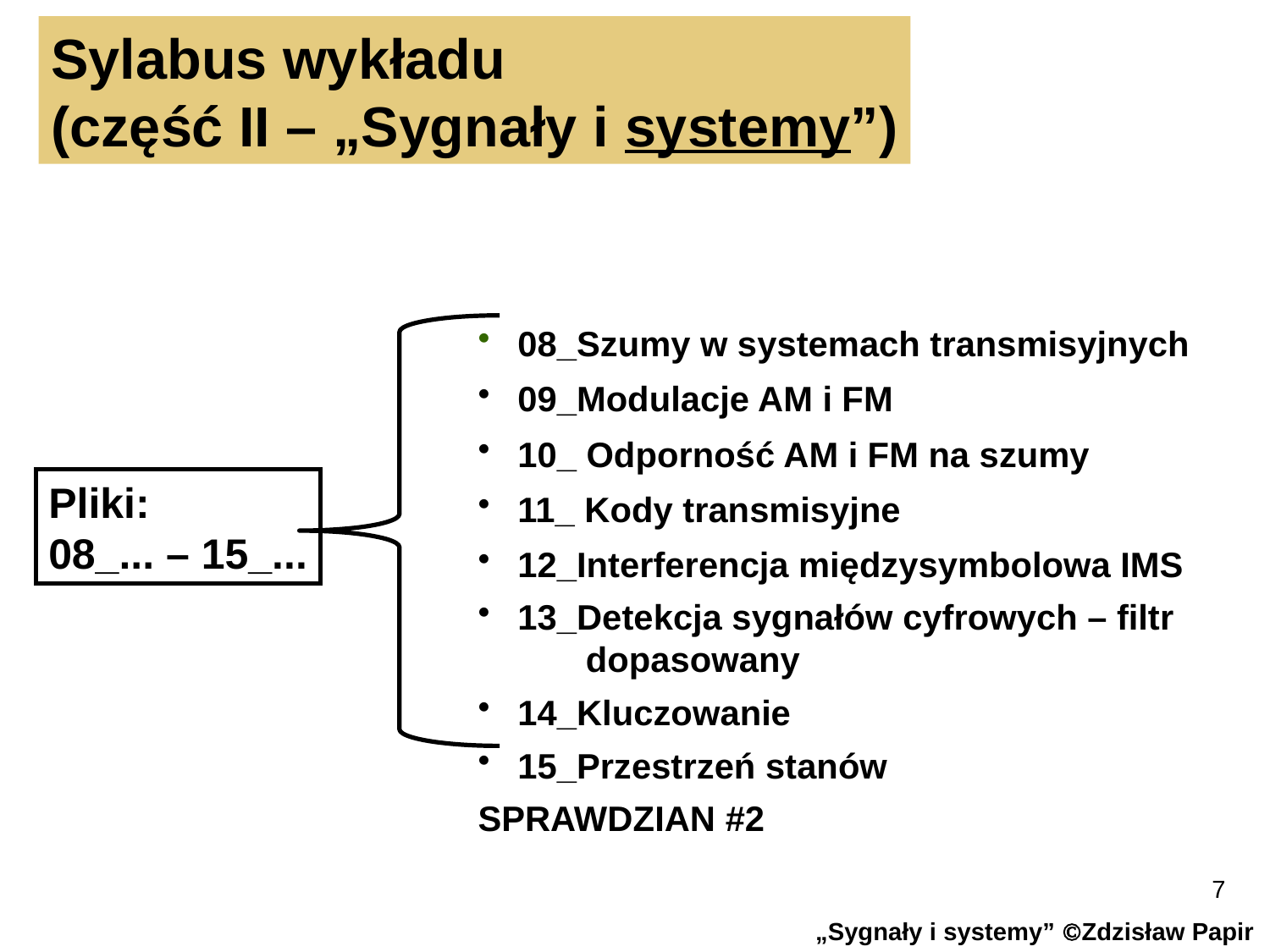

Sylabus wykładu
(część II – „Sygnały i systemy”)

 08_Szumy w systemach transmisyjnych
 09_Modulacje AM i FM
 10_ Odporność AM i FM na szumy
 11_ Kody transmisyjne
 12_Interferencja międzysymbolowa IMS
 13_Detekcja sygnałów cyfrowych – filtr
        dopasowany
 14_Kluczowanie
 15_Przestrzeń stanów
SPRAWDZIAN #2
Pliki:
08_... – 15_...
7
„Sygnały i systemy” ©Zdzisław Papir